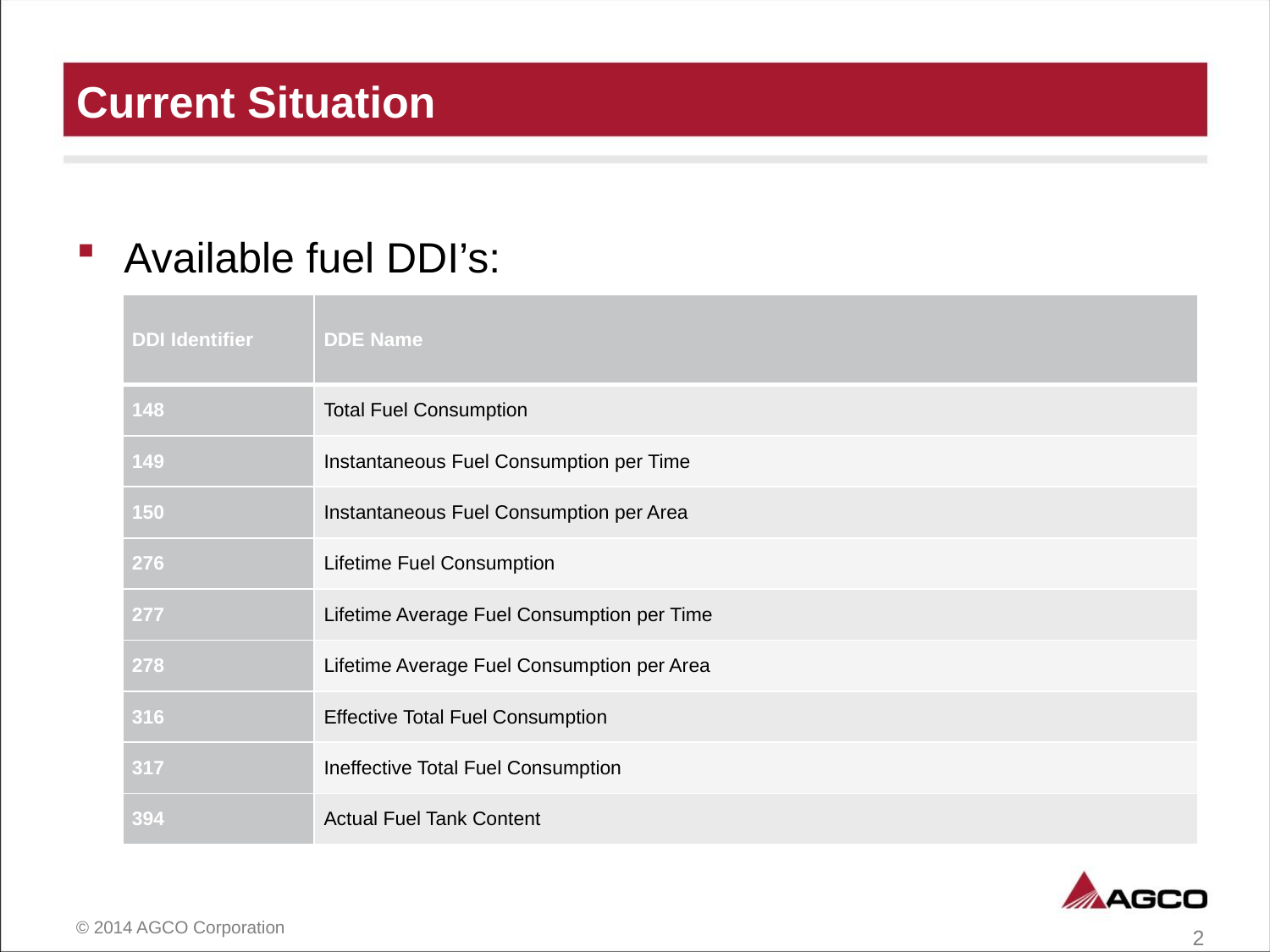

# Current Situation

Available fuel DDI’s:

| DDI Identifier | DDE Name |
| --- | --- |
| 148 | Total Fuel Consumption |
| 149 | Instantaneous Fuel Consumption per Time |
| 150 | Instantaneous Fuel Consumption per Area |
| 276 | Lifetime Fuel Consumption |
| 277 | Lifetime Average Fuel Consumption per Time |
| 278 | Lifetime Average Fuel Consumption per Area |
| 316 | Effective Total Fuel Consumption |
| 317 | Ineffective Total Fuel Consumption |
| 394 | Actual Fuel Tank Content |
2